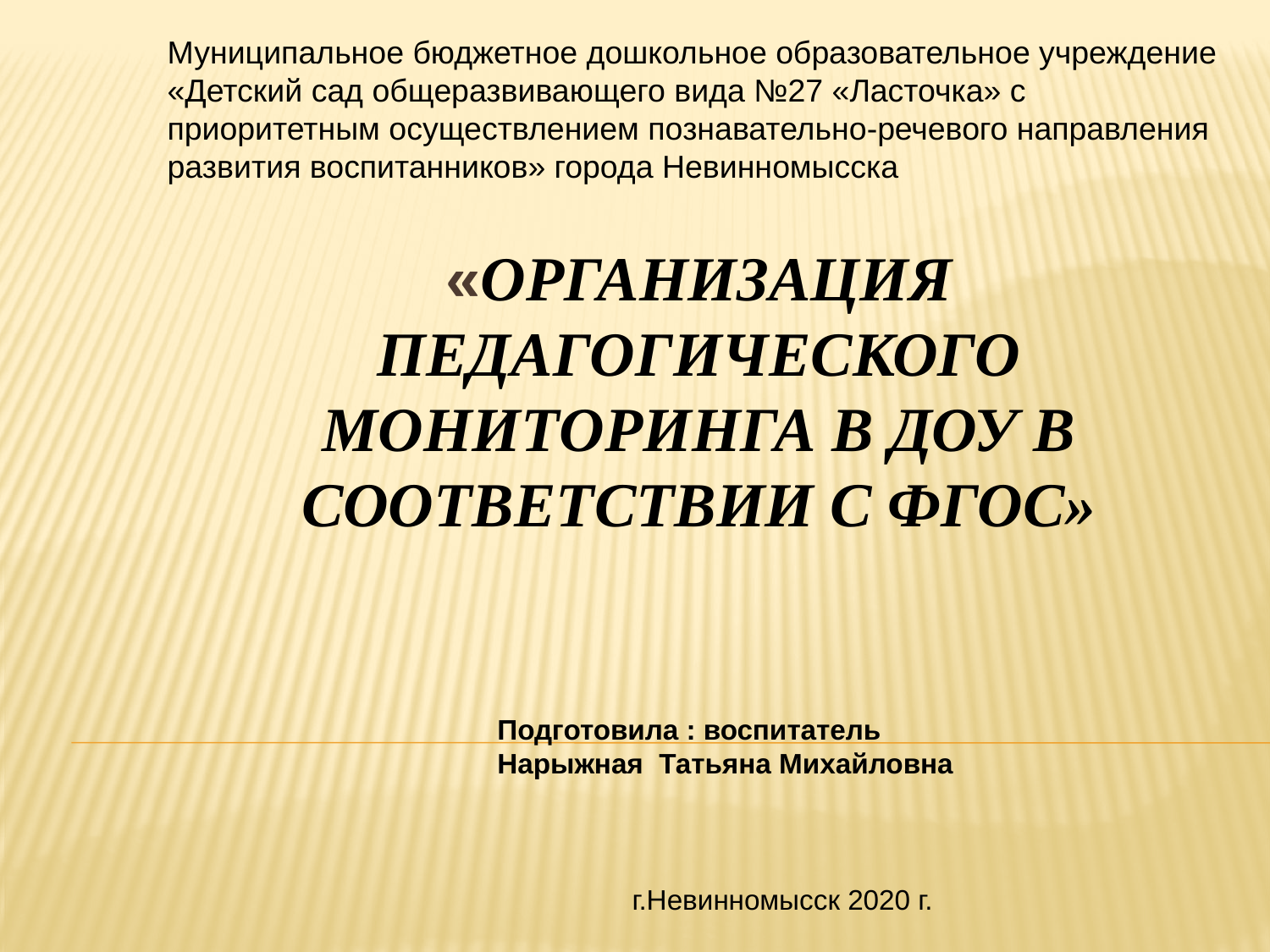

Муниципальное бюджетное дошкольное образовательное учреждение
«Детский сад общеразвивающего вида №27 «Ласточка» с приоритетным осуществлением познавательно-речевого направления развития воспитанников» города Невинномысска

# «ОРГАНИЗАЦИЯ ПЕДАГОГИЧЕСКОГО МОНИТОРИНГА В ДОУ В СООТВЕТСТВИИ С ФГОС»
Подготовила : воспитатель
Нарыжная  Татьяна Михайловна
г.Невинномысск 2020 г.